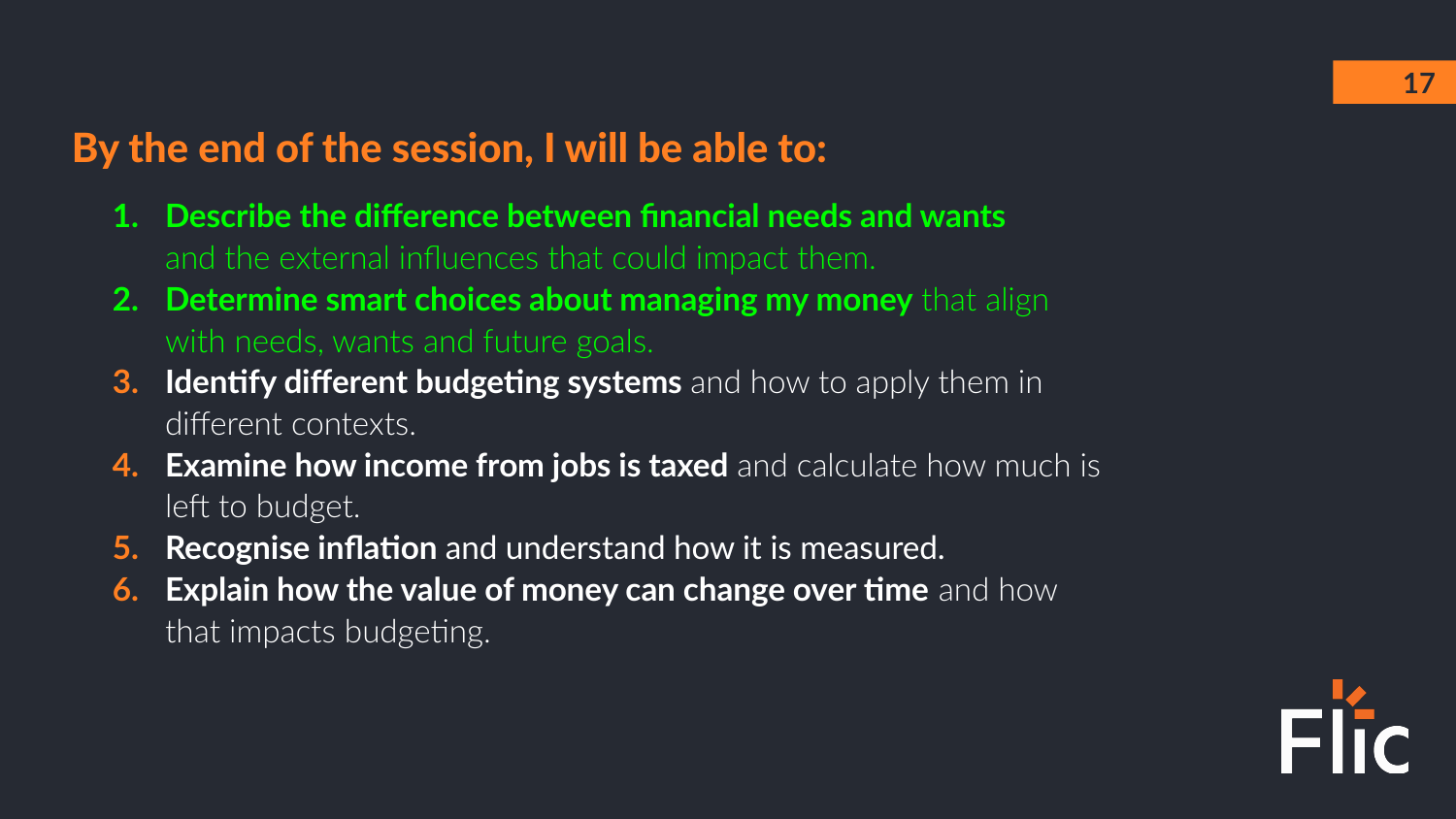

17
By the end of the session, I will be able to:

Describe the difference between financial needs and wants
and the external influences that could impact them.
Determine smart choices about managing my money that align with needs, wants and future goals.
Identify different budgeting systems and how to apply them in different contexts.
Examine how income from jobs is taxed and calculate how much is left to budget.
Recognise inflation and understand how it is measured.
Explain how the value of money can change over time and how that impacts budgeting.